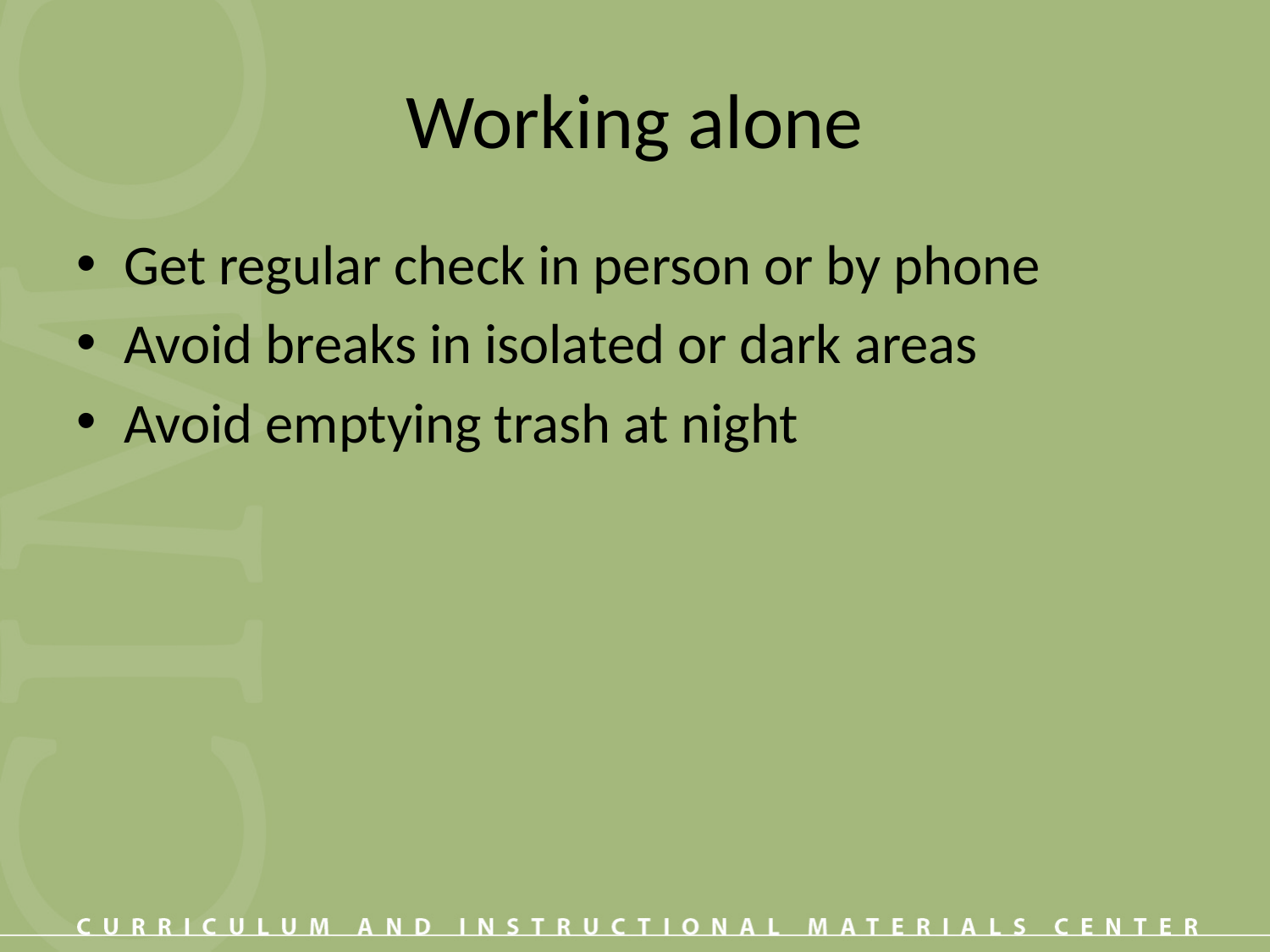

# Working alone
Get regular check in person or by phone
Avoid breaks in isolated or dark areas
Avoid emptying trash at night